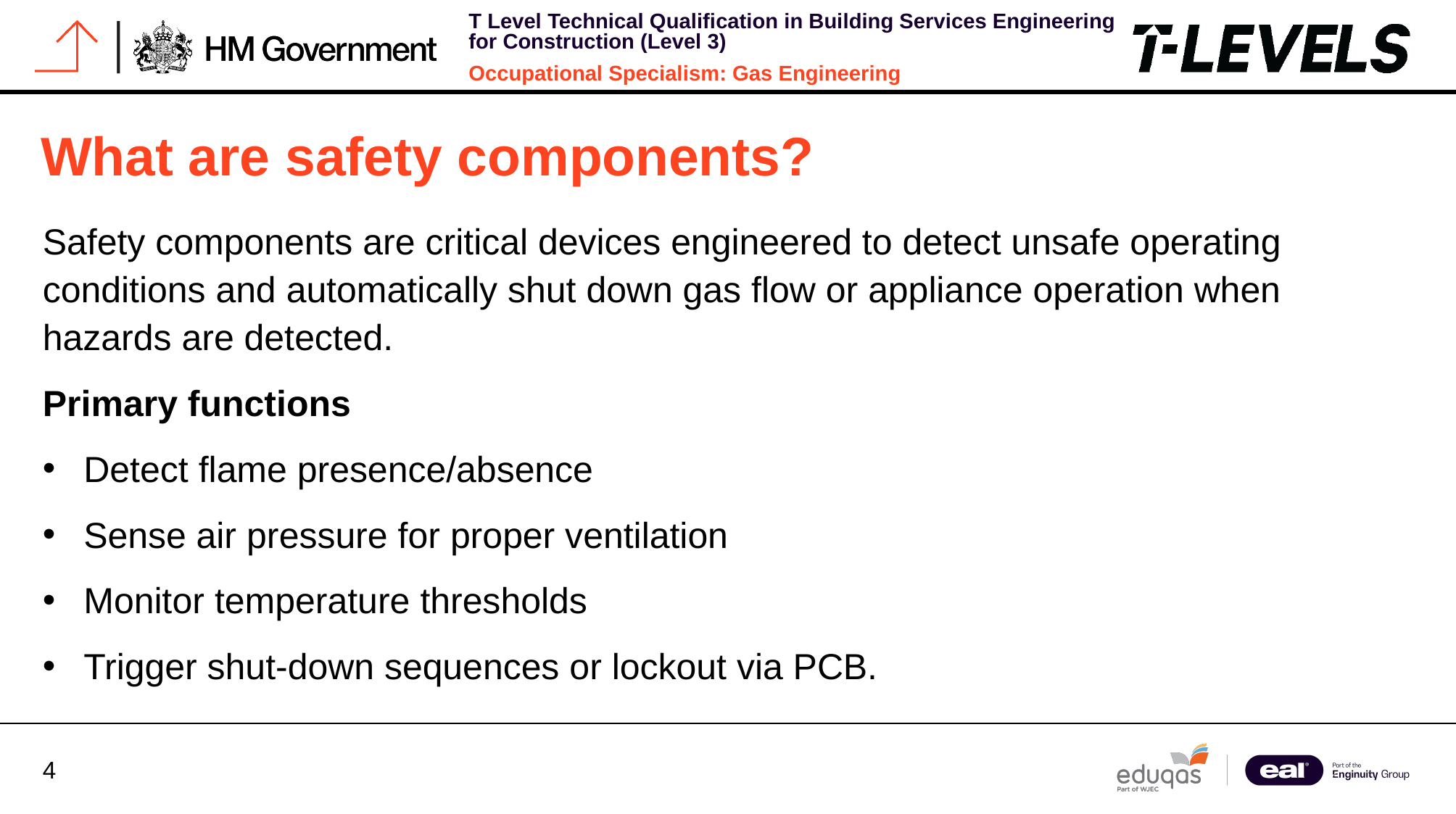

# What are safety components?
Safety components are critical devices engineered to detect unsafe operating conditions and automatically shut down gas flow or appliance operation when hazards are detected.
Primary functions
Detect flame presence/absence
Sense air pressure for proper ventilation
Monitor temperature thresholds
Trigger shut-down sequences or lockout via PCB.